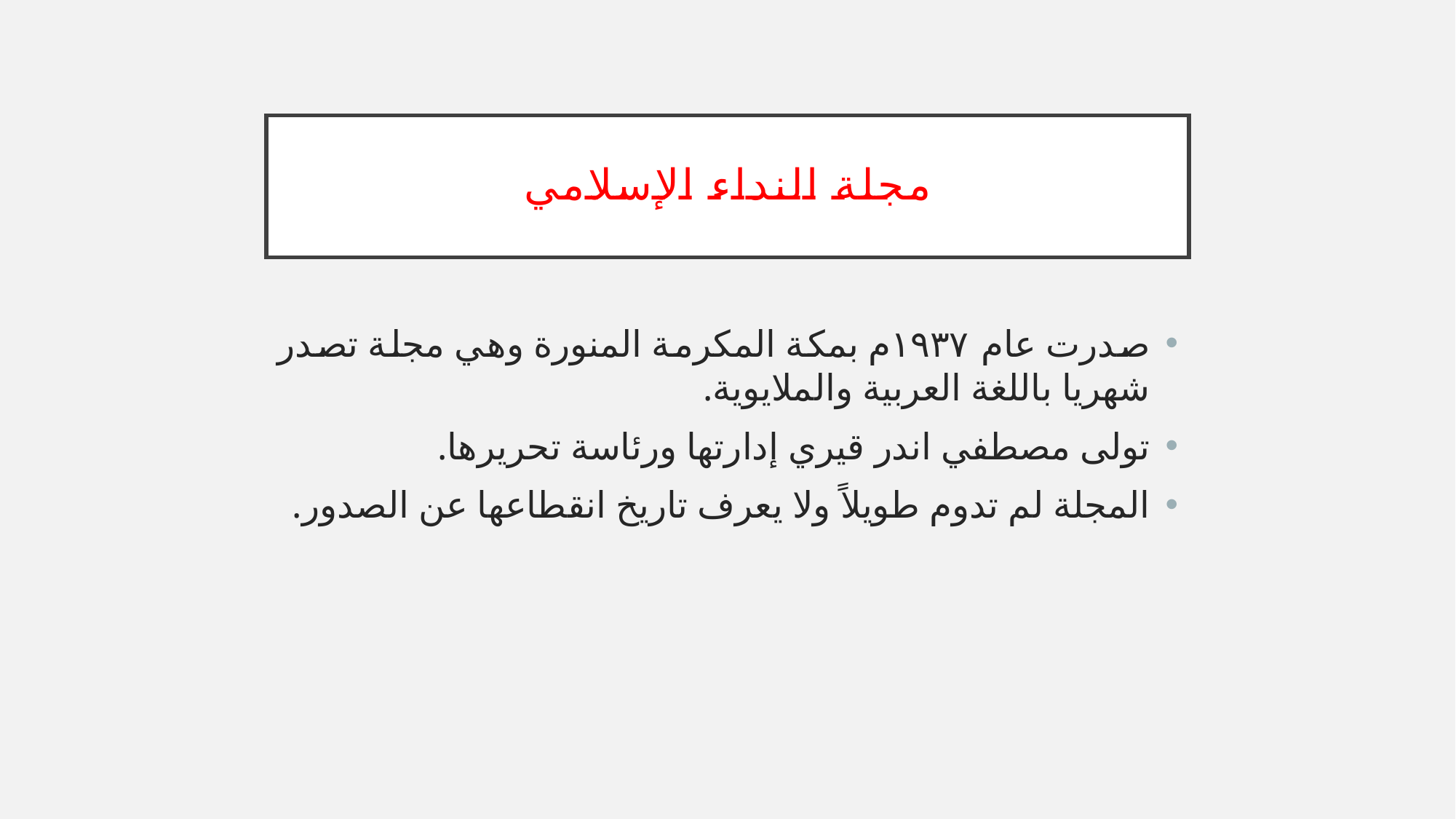

# مجلة النداء الإسلامي
صدرت عام ١٩٣٧م بمكة المكرمة المنورة وهي مجلة تصدر شهريا باللغة العربية والملايوية.
تولى مصطفي اندر قيري إدارتها ورئاسة تحريرها.
المجلة لم تدوم طويلاً ولا يعرف تاريخ انقطاعها عن الصدور.